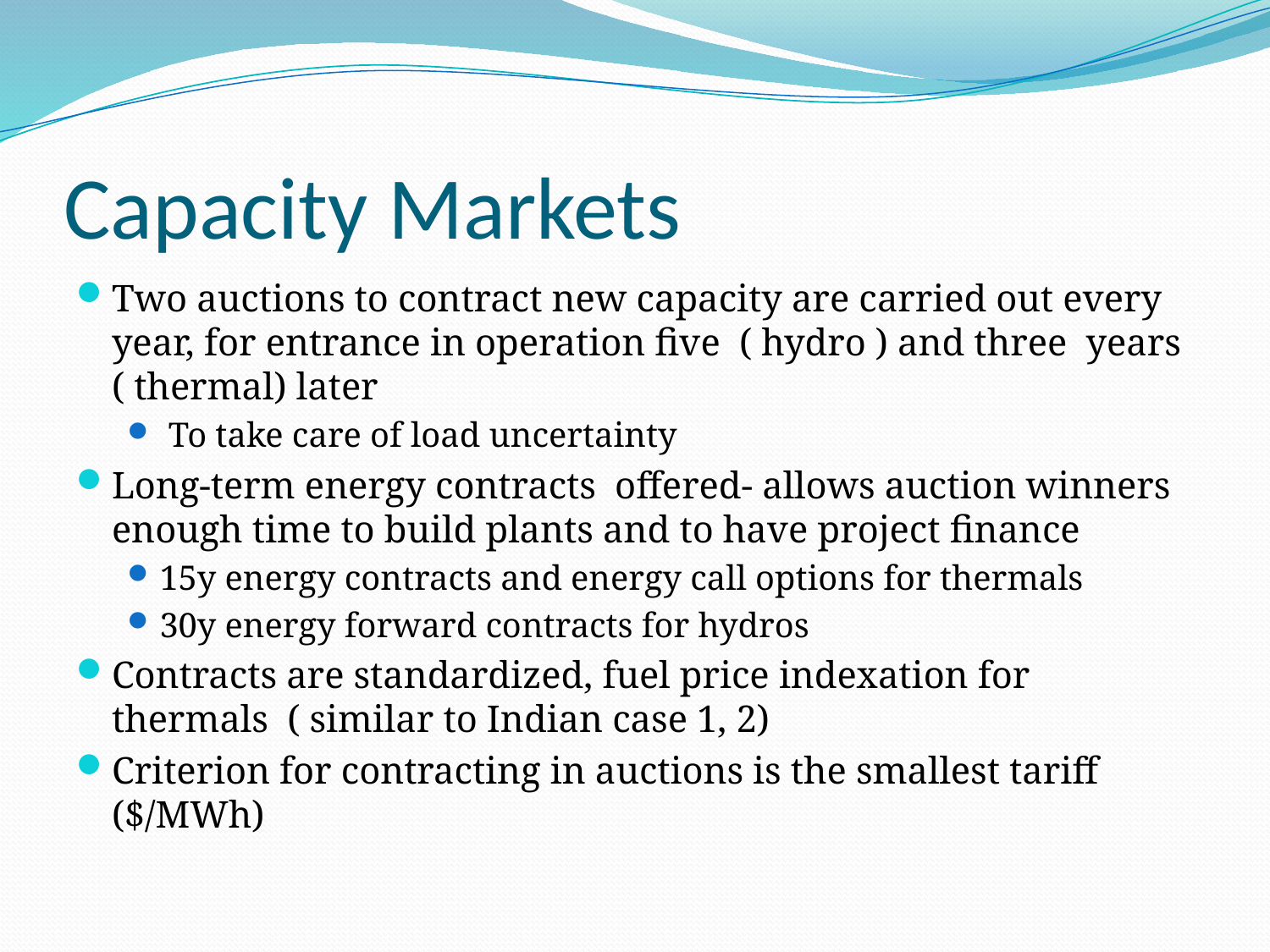

# Capacity Markets
Two auctions to contract new capacity are carried out every year, for entrance in operation five  ( hydro ) and three  years ( thermal) later
 To take care of load uncertainty
Long-term energy contracts  offered- allows auction winners enough time to build plants and to have project finance
15y energy contracts and energy call options for thermals
30y energy forward contracts for hydros
Contracts are standardized, fuel price indexation for thermals  ( similar to Indian case 1, 2)
Criterion for contracting in auctions is the smallest tariff ($/MWh)